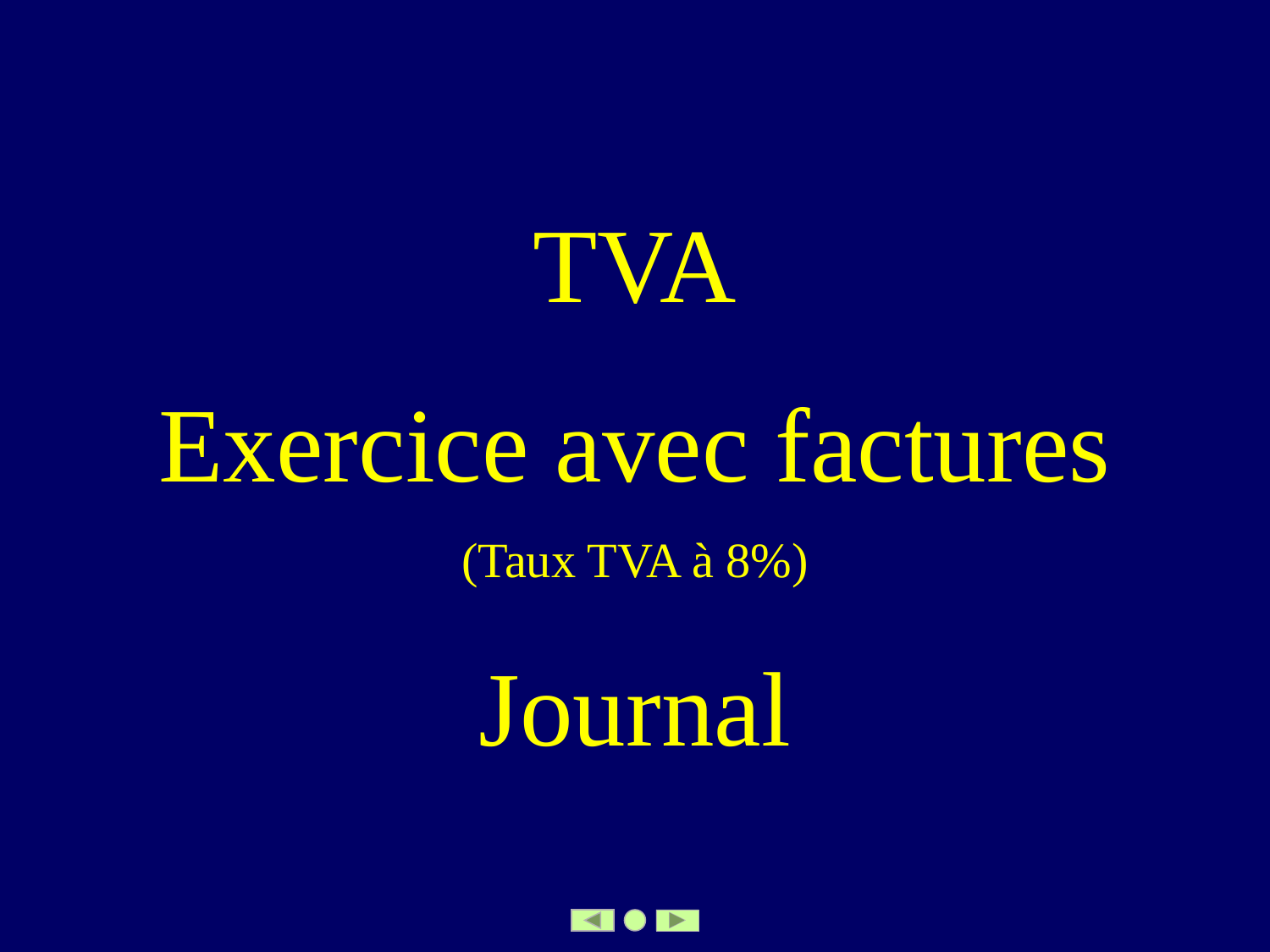

TVA
Exercice avec factures
(Taux TVA à 8%)
Journal